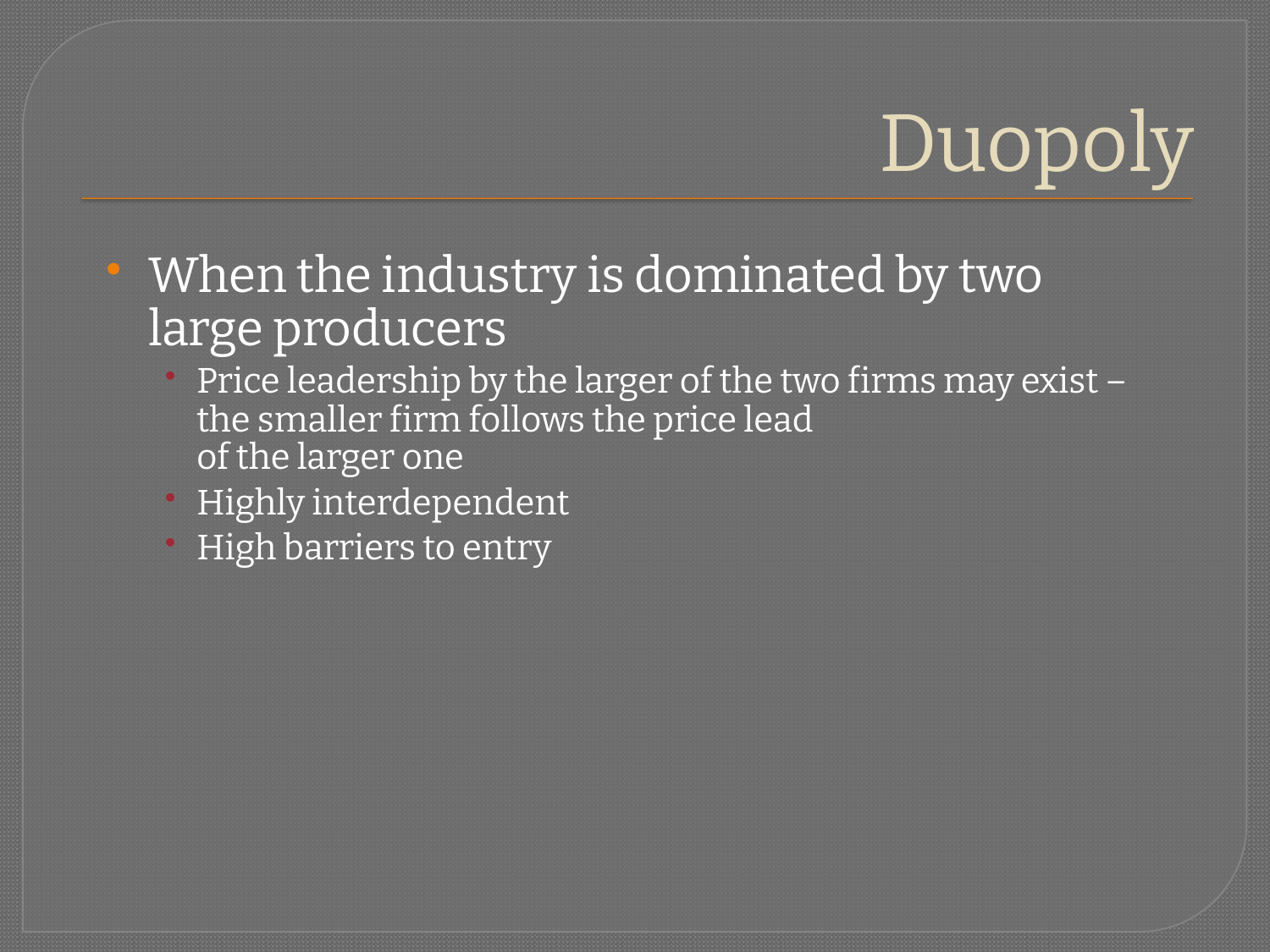

# Duopoly
When the industry is dominated by two large producers
Price leadership by the larger of the two firms may exist – the smaller firm follows the price lead
of the larger one
Highly interdependent
High barriers to entry